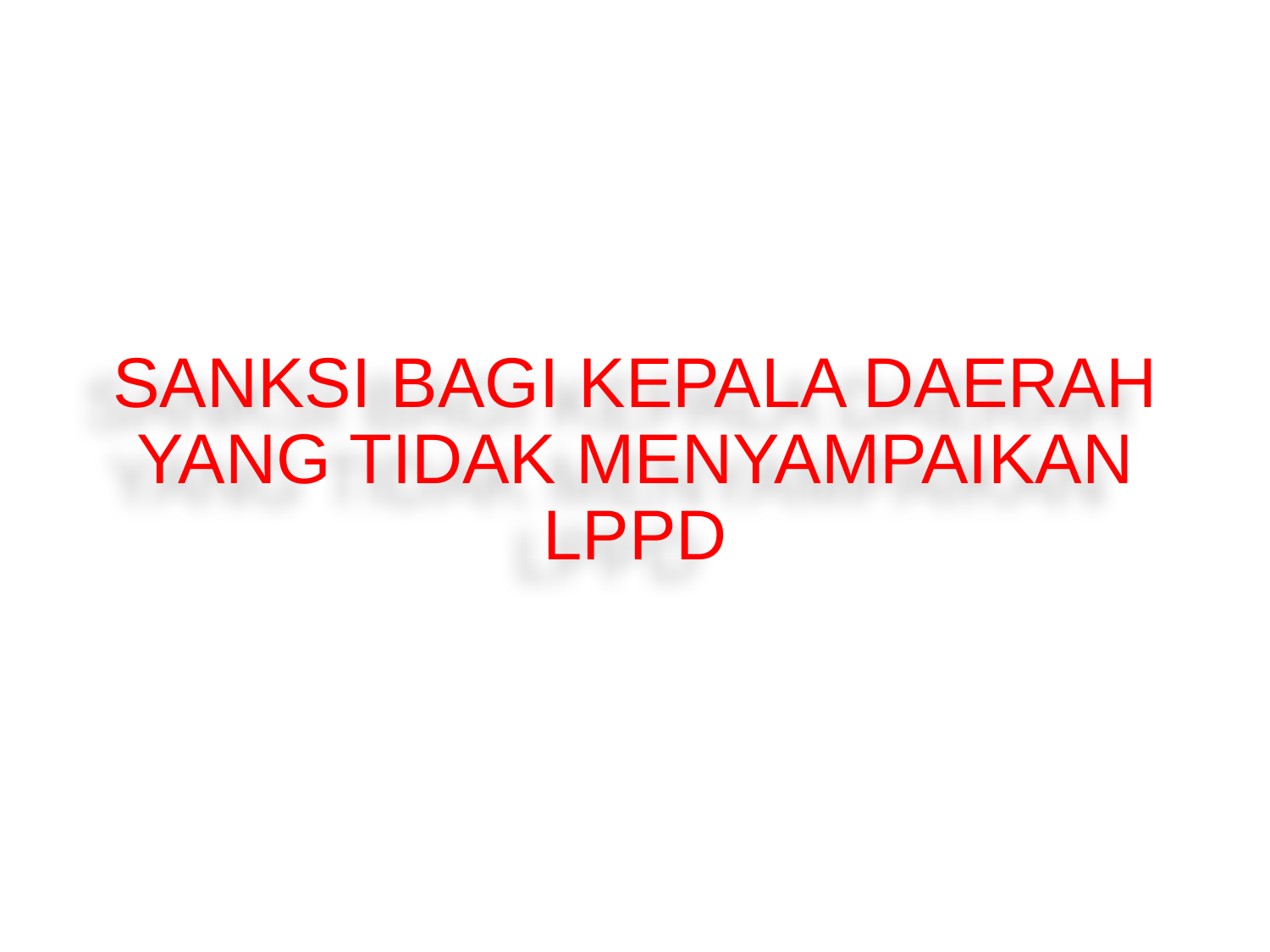

SANKSI BAGI KEPALA DAERAH YANG TIDAK MENYAMPAIKAN LPPD